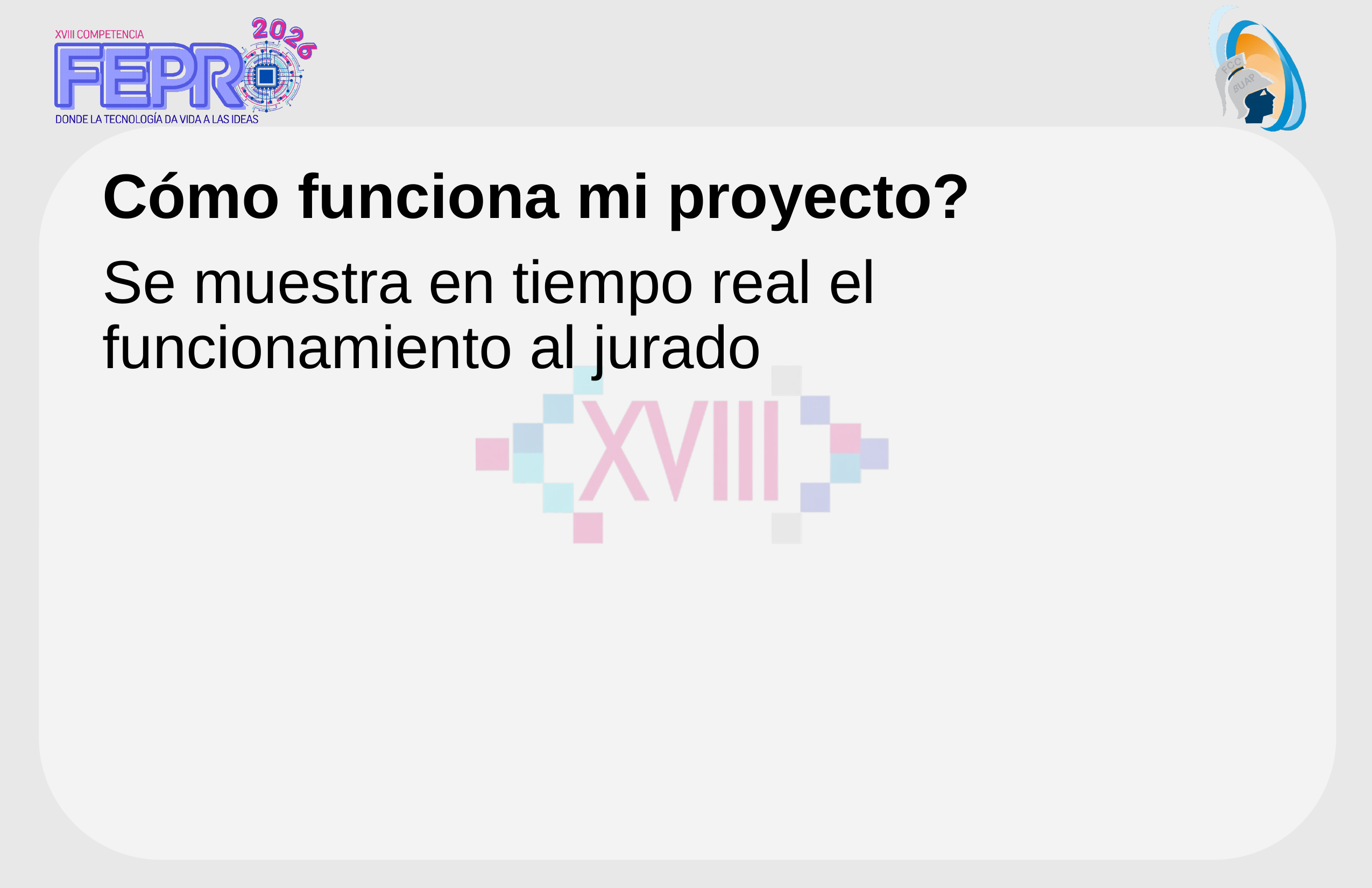

# Cómo funciona mi proyecto?
Se muestra en tiempo real el funcionamiento al jurado